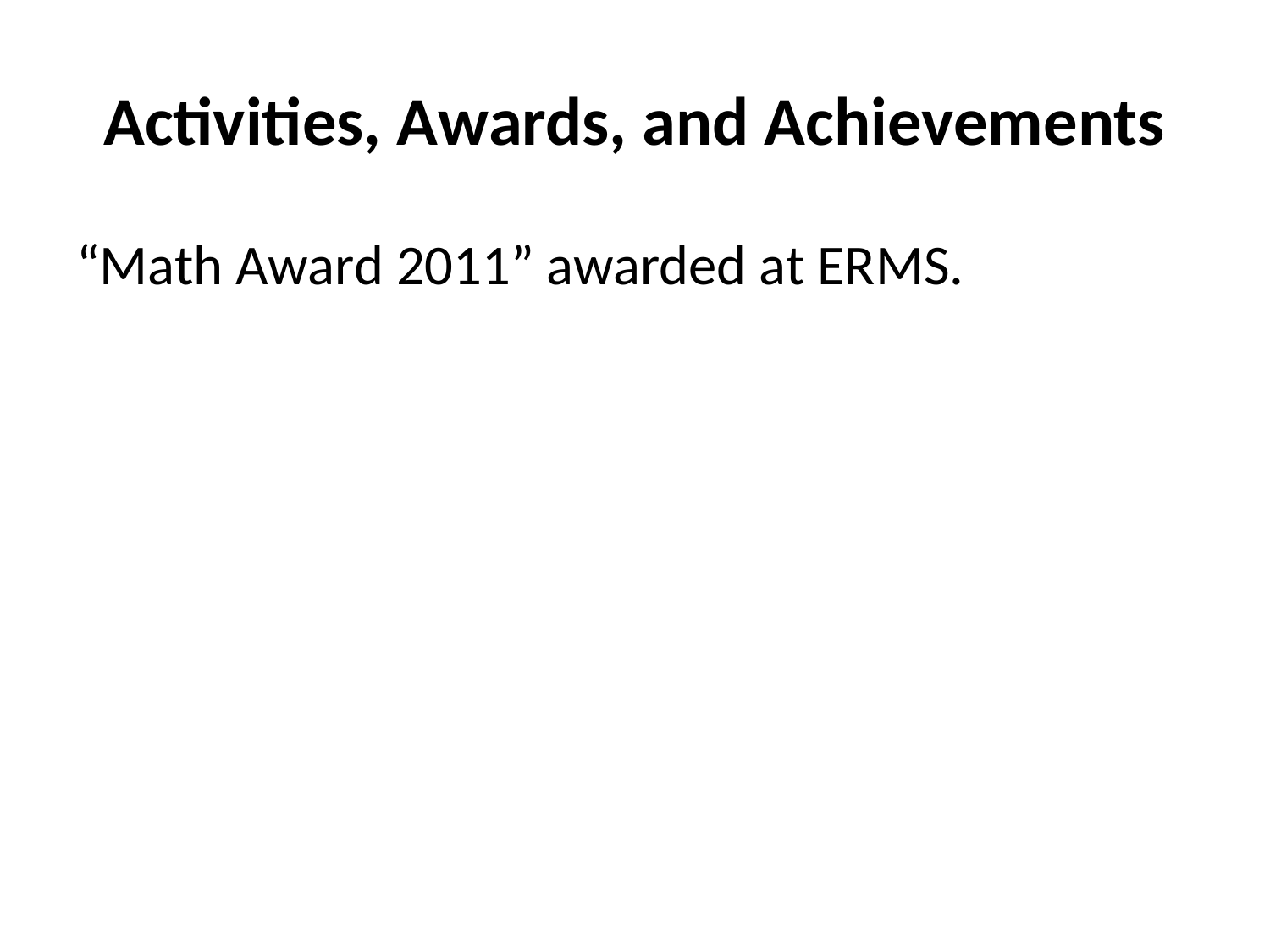

# Activities, Awards, and Achievements
“Math Award 2011” awarded at ERMS.